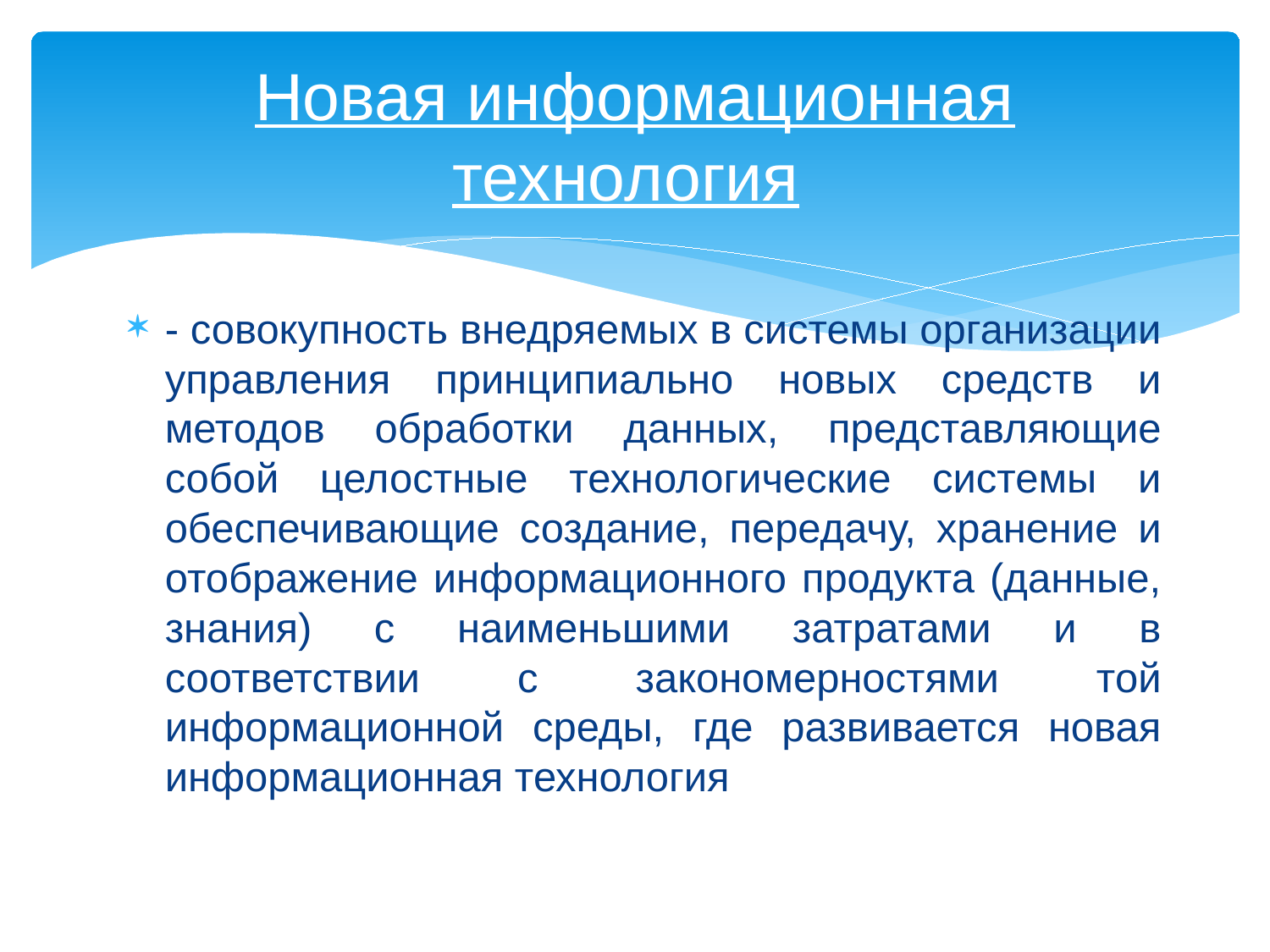

# Новая информационная технология
- совокупность внедряемых в системы организации управления принципиально новых средств и методов обработки данных, представляющие собой целостные технологические системы и обеспечивающие создание, передачу, хранение и отображение информационного продукта (данные, знания) с наименьшими затратами и в соответствии с закономерностями той информационной среды, где развивается новая информационная технология